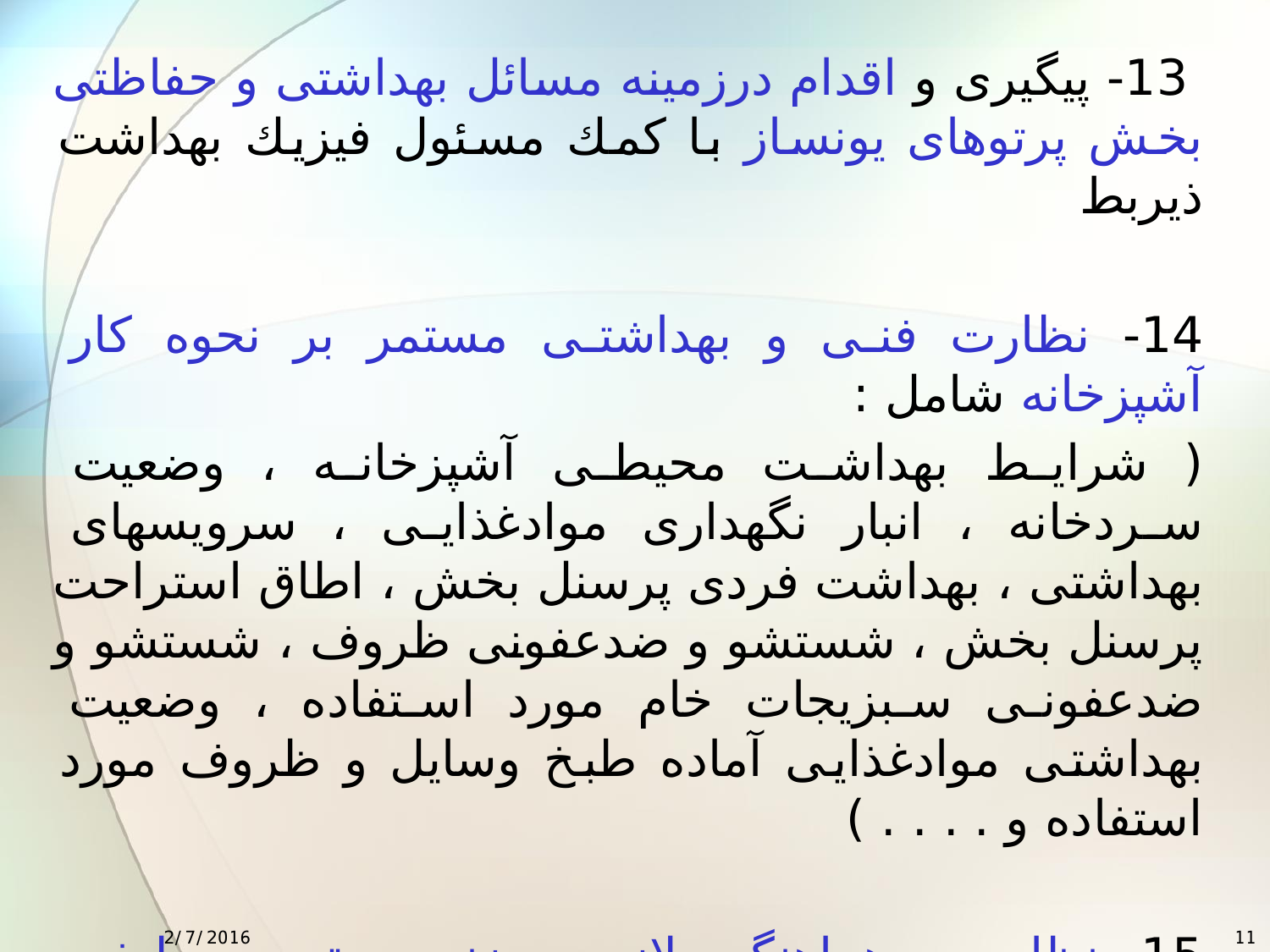

13- پیگیری و اقدام درزمینه مسائل بهداشتی و حفاظتی بخش پرتوهای یونساز با كمك مسئول فیزیك بهداشت ذیربط

14- نظارت فنی و بهداشتی مستمر بر نحوه كار آشپزخانه شامل :
( شرایط بهداشت محیطی آشپزخانه ، وضعیت سردخانه ، انبار نگهداری موادغذایی ، سرویسهای بهداشتی ، بهداشت فردی پرسنل بخش ، اطاق استراحت پرسنل بخش ، شستشو و ضدعفونی ظروف ، شستشو و ضدعفونی سبزیجات خام مورد استفاده ، وضعیت بهداشتی موادغذایی آماده طبخ وسایل و ظروف مورد استفاده و . . . . )

15- نظارت و هماهنگی لازم در زنجیره تهیه ، طبخ و توزیع موادغذایی با همكاری كارشناس تغذیه بمنظور اطمینان از سلامت توزیع و مصرف غذا

2/7/2016
11